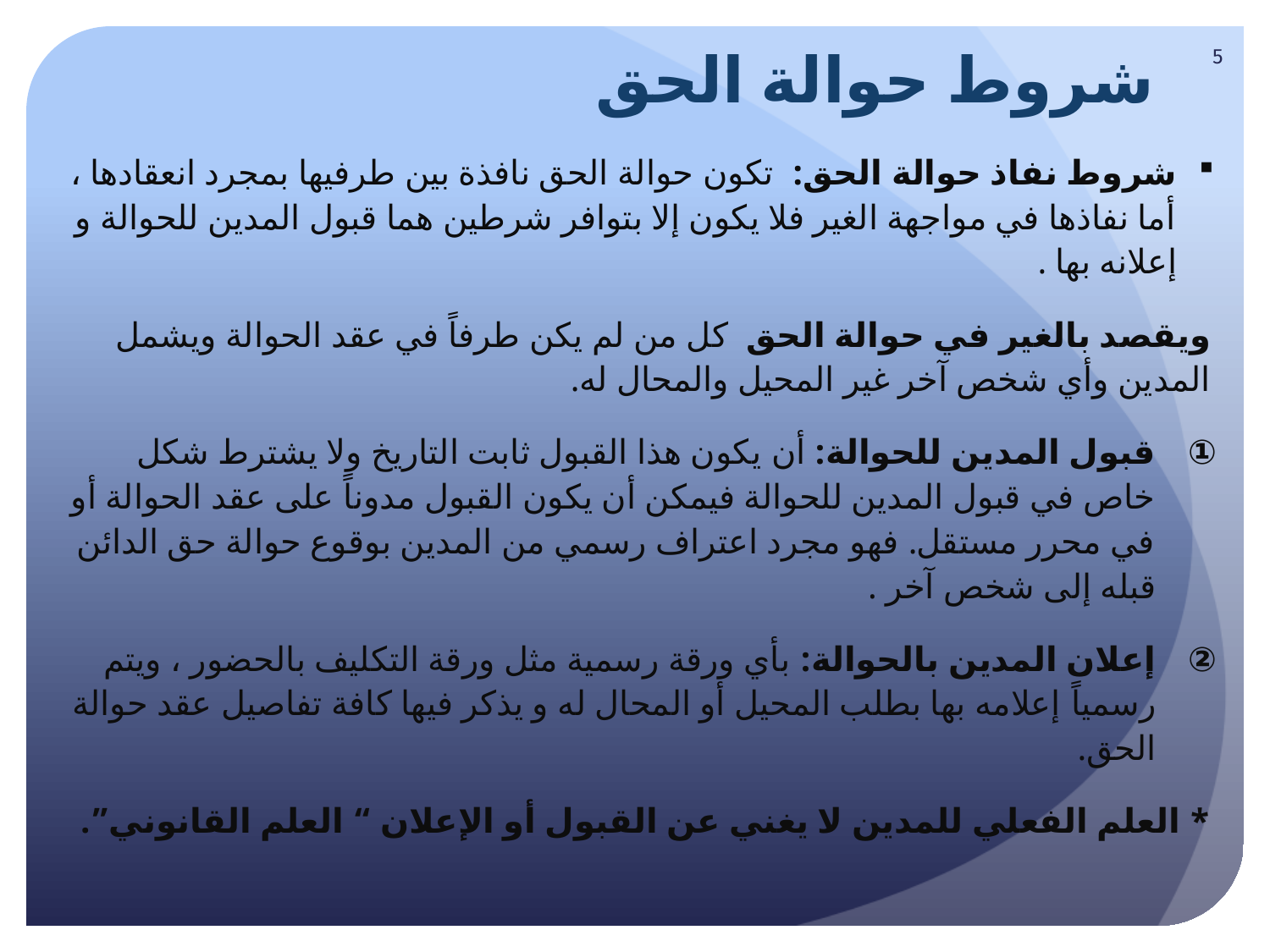

5
# شروط حوالة الحق
شروط نفاذ حوالة الحق:  تكون حوالة الحق نافذة بين طرفيها بمجرد انعقادها ، أما نفاذها في مواجهة الغير فلا يكون إلا بتوافر شرطين هما قبول المدين للحوالة و إعلانه بها .
ويقصد بالغير في حوالة الحق  كل من لم يكن طرفاً في عقد الحوالة ويشمل المدين وأي شخص آخر غير المحيل والمحال له.
قبول المدين للحوالة: أن يكون هذا القبول ثابت التاريخ ولا يشترط شكل خاص في قبول المدين للحوالة فيمكن أن يكون القبول مدوناً على عقد الحوالة أو في محرر مستقل. فهو مجرد اعتراف رسمي من المدين بوقوع حوالة حق الدائن قبله إلى شخص آخر .
إعلان المدين بالحوالة: بأي ورقة رسمية مثل ورقة التكليف بالحضور ، ويتم رسمياً إعلامه بها بطلب المحيل أو المحال له و يذكر فيها كافة تفاصيل عقد حوالة الحق.
* العلم الفعلي للمدين لا يغني عن القبول أو الإعلان “ العلم القانوني”.